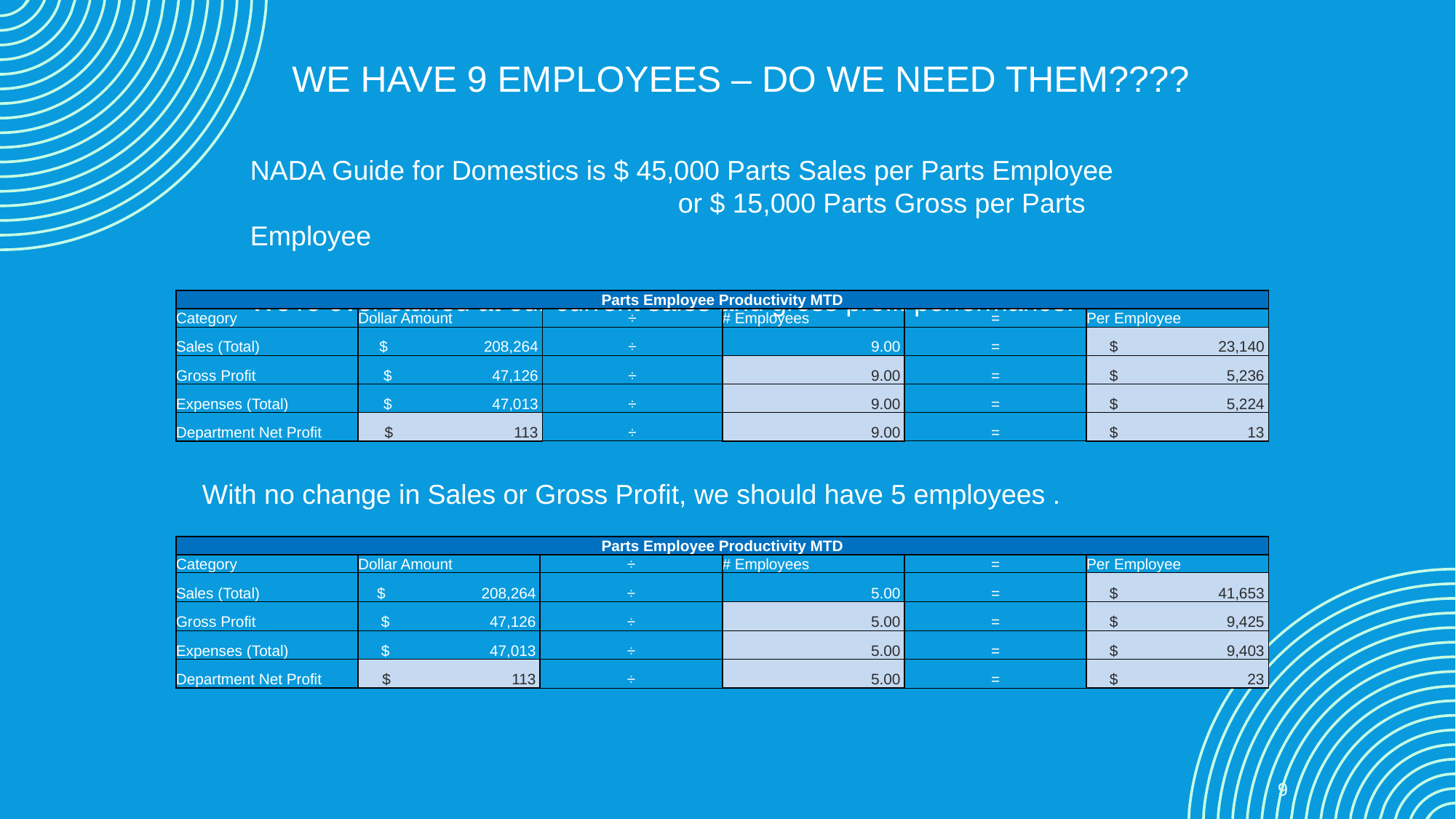

WE HAVE 9 EMPLOYEES – DO WE NEED THEM????
NADA Guide for Domestics is $ 45,000 Parts Sales per Parts Employee
                                                        or $ 15,000 Parts Gross per Parts Employee

We’re over staffed at our current sales and gross profit performance.
| Parts Employee Productivity MTD |  |  |  |  |  |
| --- | --- | --- | --- | --- | --- |
| Category | Dollar Amount | ÷ | # Employees | = | Per Employee |
| Sales (Total) | $ 208,264 | ÷ | 9.00 | = | $ 23,140 |
| Gross Profit | $ 47,126 | ÷ | 9.00 | = | $ 5,236 |
| Expenses (Total) | $ 47,013 | ÷ | 9.00 | = | $ 5,224 |
| Department Net Profit | $ 113 | ÷ | 9.00 | = | $ 13 |
With no change in Sales or Gross Profit, we should have 5 employees .
| Parts Employee Productivity MTD |  |  |  |  |  |
| --- | --- | --- | --- | --- | --- |
| Category | Dollar Amount | ÷ | # Employees | = | Per Employee |
| Sales (Total) | $ 208,264 | ÷ | 5.00 | = | $ 41,653 |
| Gross Profit | $ 47,126 | ÷ | 5.00 | = | $ 9,425 |
| Expenses (Total) | $ 47,013 | ÷ | 5.00 | = | $ 9,403 |
| Department Net Profit | $ 113 | ÷ | 5.00 | = | $ 23 |
9